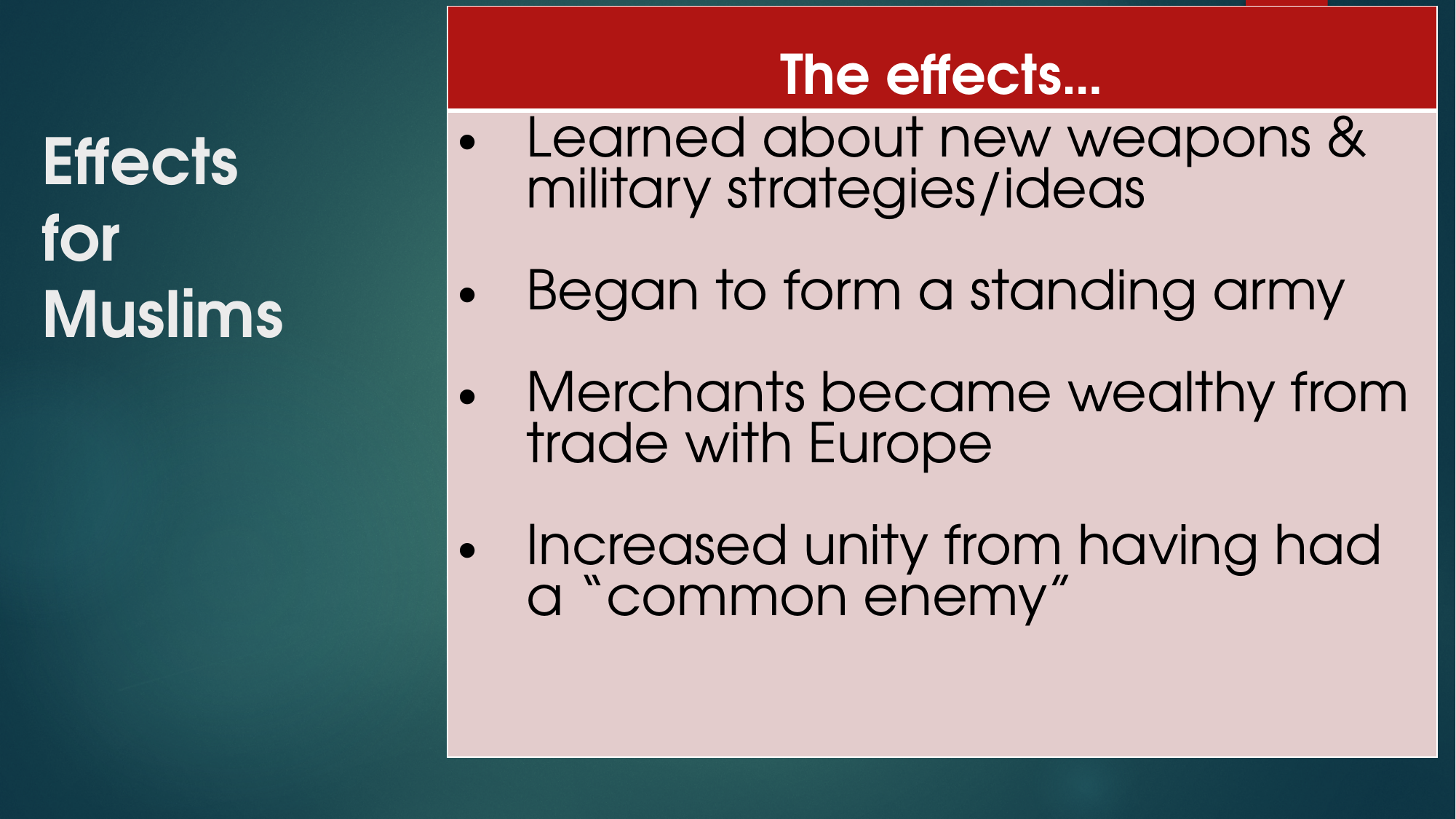

| The effects… |
| --- |
| Learned about new weapons & military strategies/ideas Began to form a standing army Merchants became wealthy from trade with Europe Increased unity from having had a “common enemy” |
# Effects for Muslims